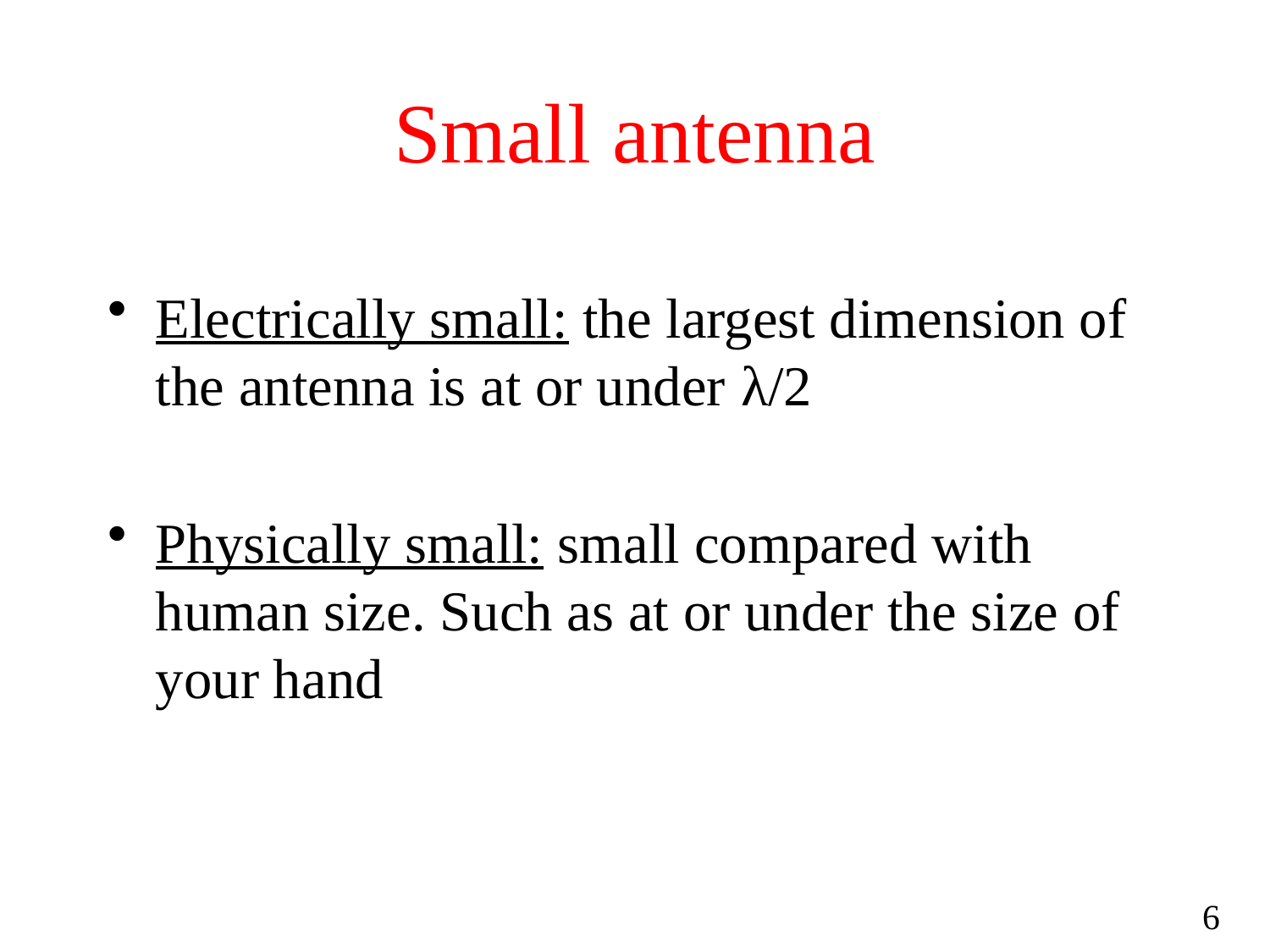

# Small antenna
Electrically small: the largest dimension of the antenna is at or under λ/2

Physically small: small compared with human size. Such as at or under the size of your hand